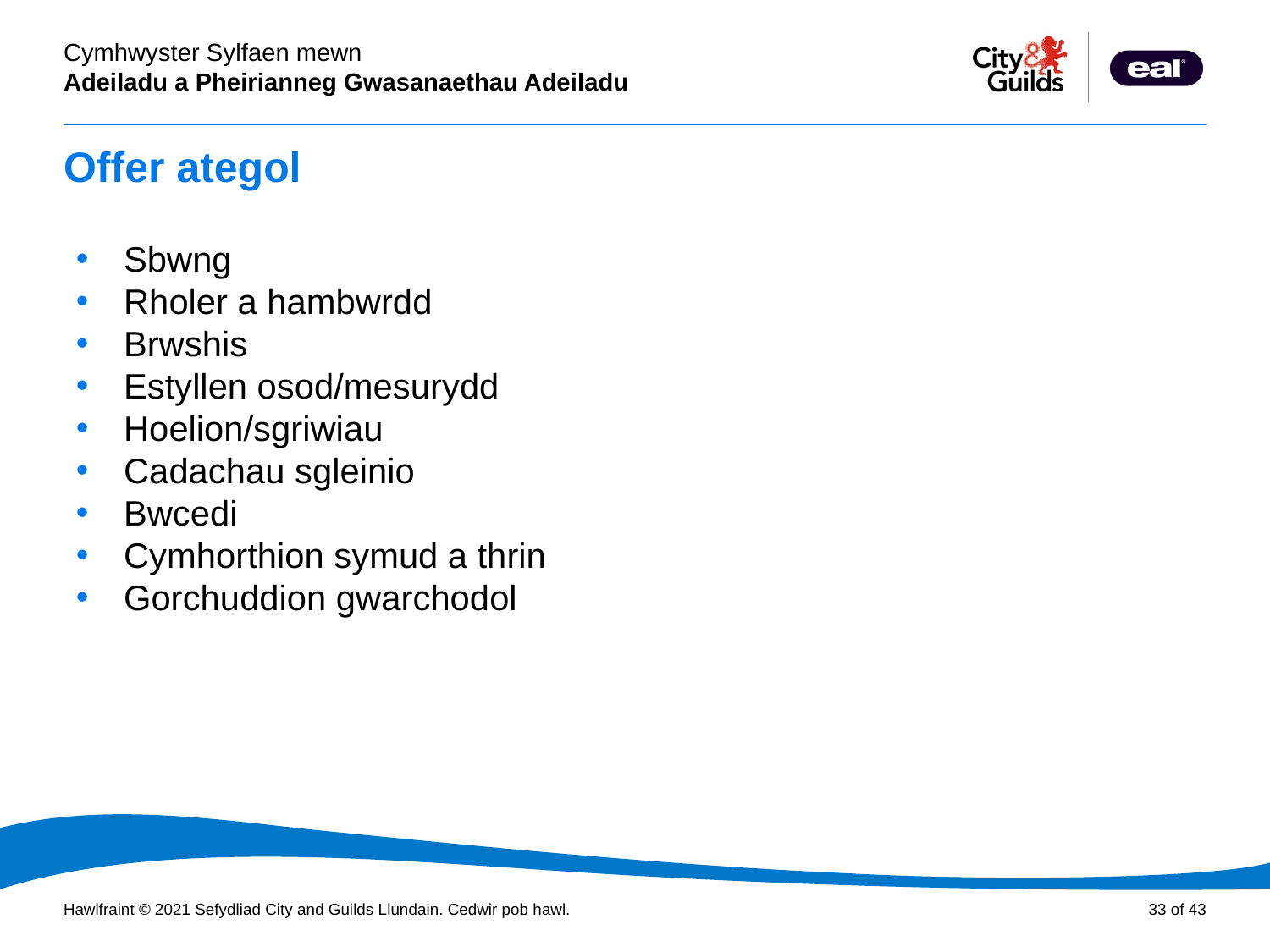

# Offer ategol
Sbwng
Rholer a hambwrdd
Brwshis
Estyllen osod/mesurydd
Hoelion/sgriwiau
Cadachau sgleinio
Bwcedi
Cymhorthion symud a thrin
Gorchuddion gwarchodol